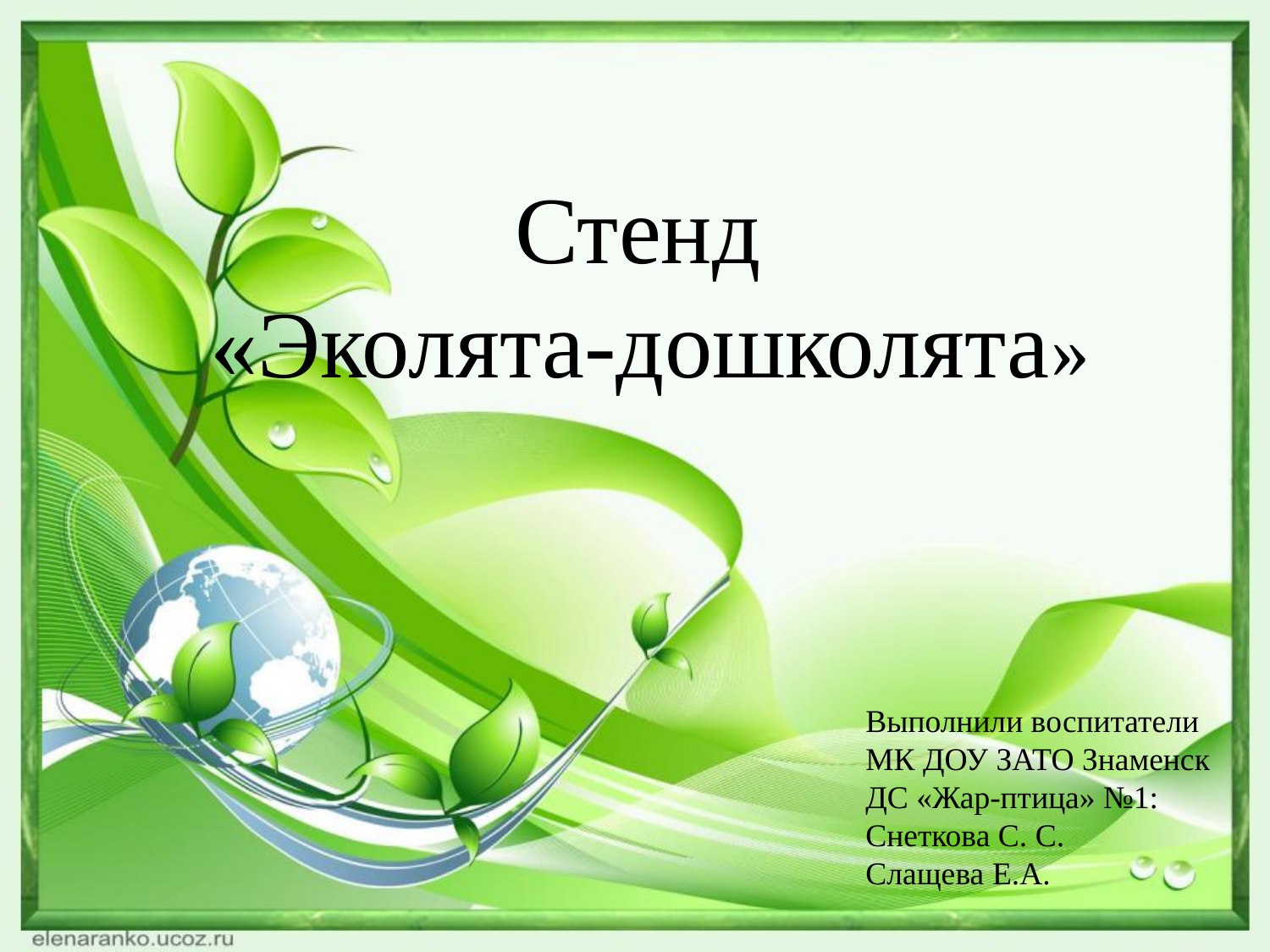

Стенд
«Эколята-дошколята»

Выполнили воспитатели
МК ДОУ ЗАТО Знаменск ДС «Жар-птица» №1:
Снеткова С. С.
Слащева Е.А.